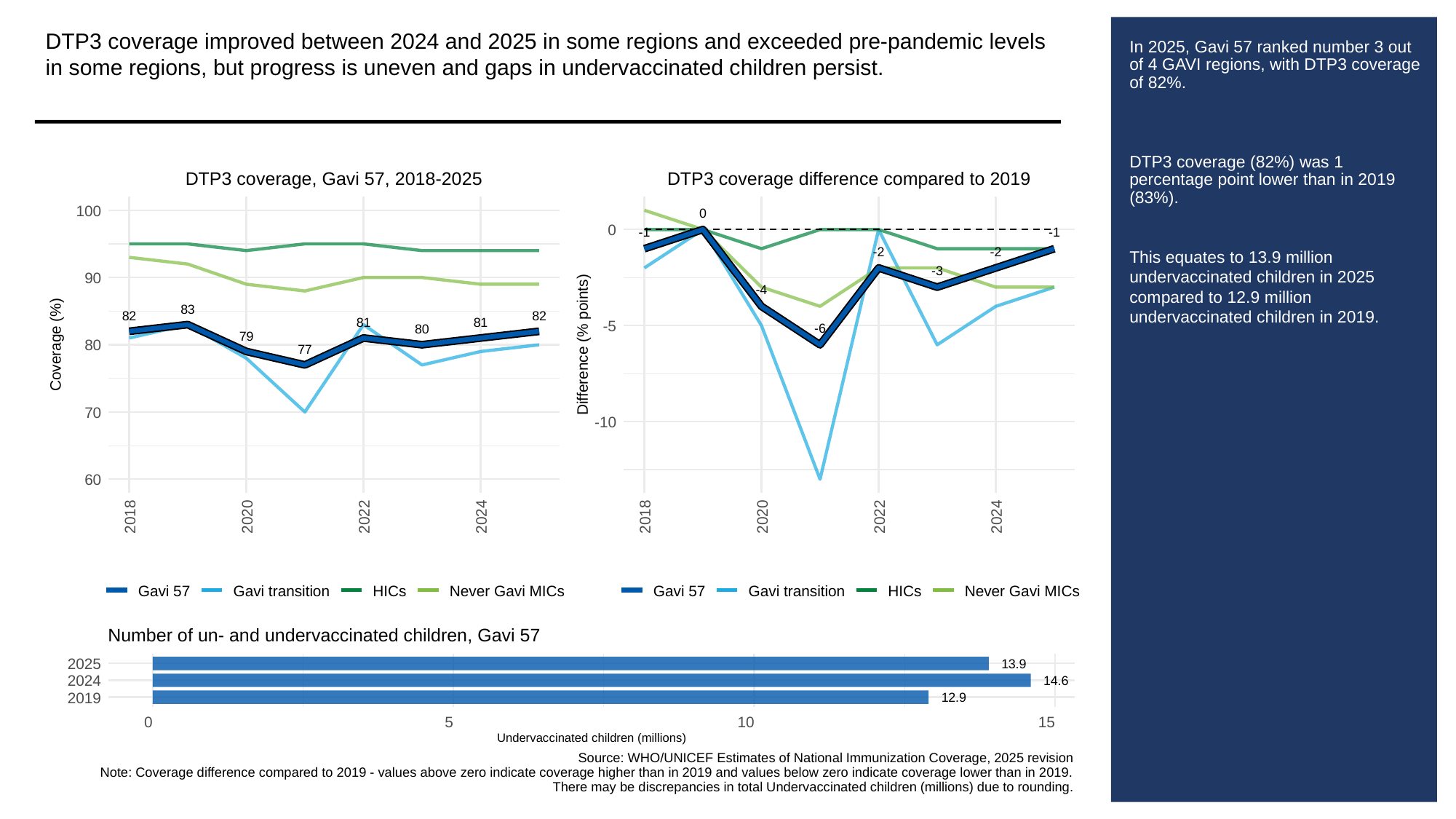

DTP3 coverage improved between 2024 and 2025 in some regions and exceeded pre-pandemic levels in some regions, but progress is uneven and gaps in undervaccinated children persist.
# In 2025, Gavi 57 ranked number 3 out of 4 GAVI regions, with DTP3 coverage of 82%.

DTP3 coverage (82%) was 1 percentage point lower than in 2019 (83%).

This equates to 13.9 million undervaccinated children in 2025 compared to 12.9 million undervaccinated children in 2019.

DTP3 coverage, Gavi 57, 2018-2025
DTP3 coverage difference compared to 2019

100
0

0
-1
-1

-2
-2

-3
90

-4
83
82
82

81
81
-5
-6
80

79
Coverage (%)
80
Difference (% points)
77

70

-10

60

2018
2020
2022
2024
2018
2020
2022
2024
Gavi 57
Gavi transition
HICs
Never Gavi MICs
Gavi 57
Gavi transition
HICs
Never Gavi MICs

Number of un- and undervaccinated children, Gavi 57

2025
13.9

2024
14.6

2019
12.9

0
5
10
15
Undervaccinated children (millions)
Source: WHO/UNICEF Estimates of National Immunization Coverage, 2025 revision
Note: Coverage difference compared to 2019 - values above zero indicate coverage higher than in 2019 and values below zero indicate coverage lower than in 2019.
There may be discrepancies in total Undervaccinated children (millions) due to rounding.